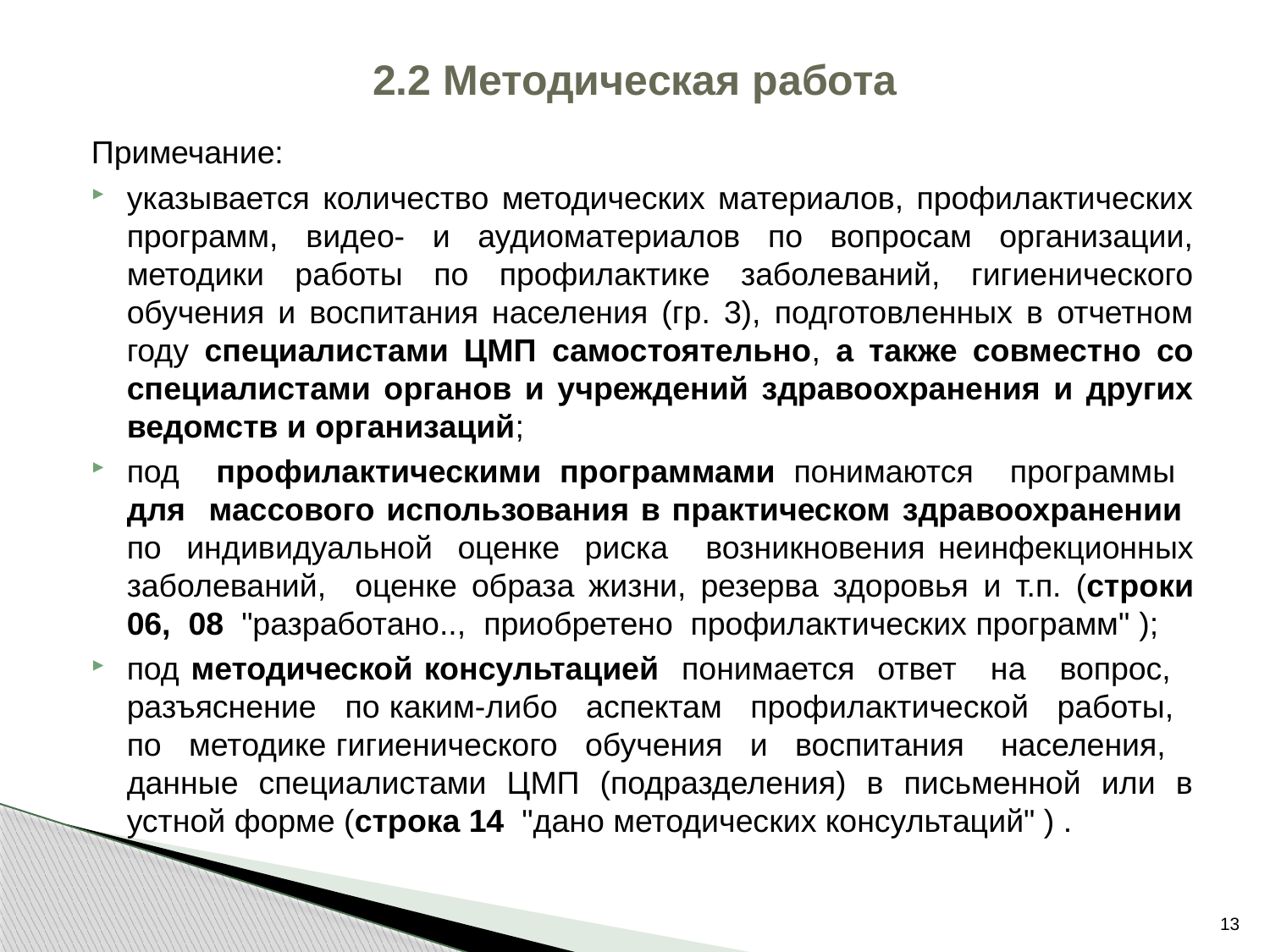

# 2.2 Методическая работа
Примечание:
указывается количество методических материалов, профилактических программ, видео- и аудиоматериалов по вопросам организации, методики работы по профилактике заболеваний, гигиенического обучения и воспитания населения (гр. 3), подготовленных в отчетном году специалистами ЦМП самостоятельно, а также совместно со специалистами органов и учреждений здравоохранения и других ведомств и организаций;
под  профилактическими программами понимаются  программы  для  массового использования в практическом здравоохранении  по  индивидуальной  оценке  риска   возникновения неинфекционных заболеваний,  оценке образа жизни, резерва здоровья и т.п. (строки 06,  08  "разработано..,  приобретено  профилактических программ" );
под методической консультацией  понимается  ответ   на   вопрос,   разъяснение   по каким-либо   аспектам   профилактической   работы,   по   методике гигиенического   обучения   и   воспитания    населения,    данные специалистами ЦМП (подразделения) в письменной или в устной форме (строка 14  "дано методических консультаций" ) .

13